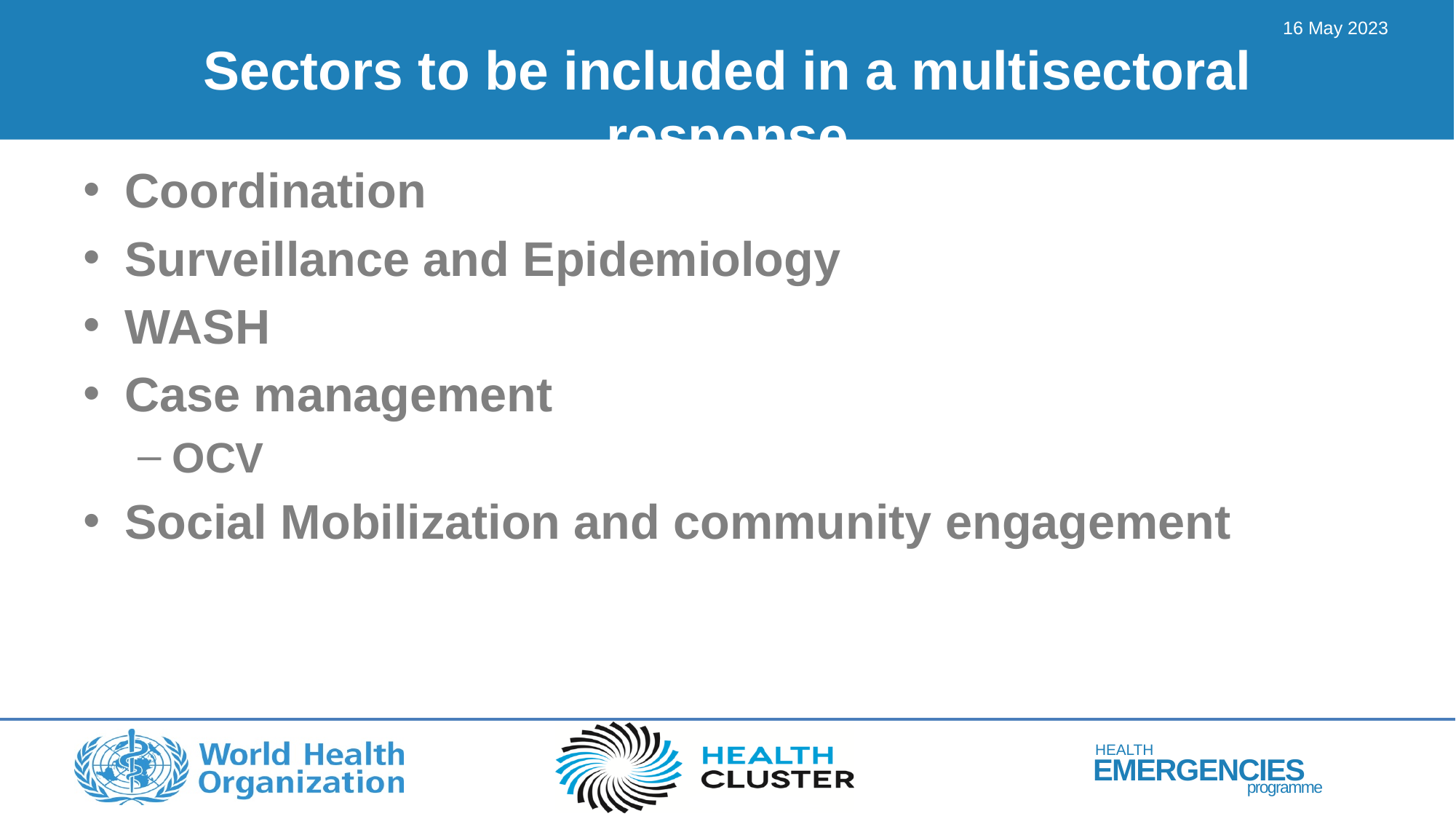

16 May 2023
# Sectors to be included in a multisectoral response
Coordination
Surveillance and Epidemiology
WASH
Case management
OCV
Social Mobilization and community engagement